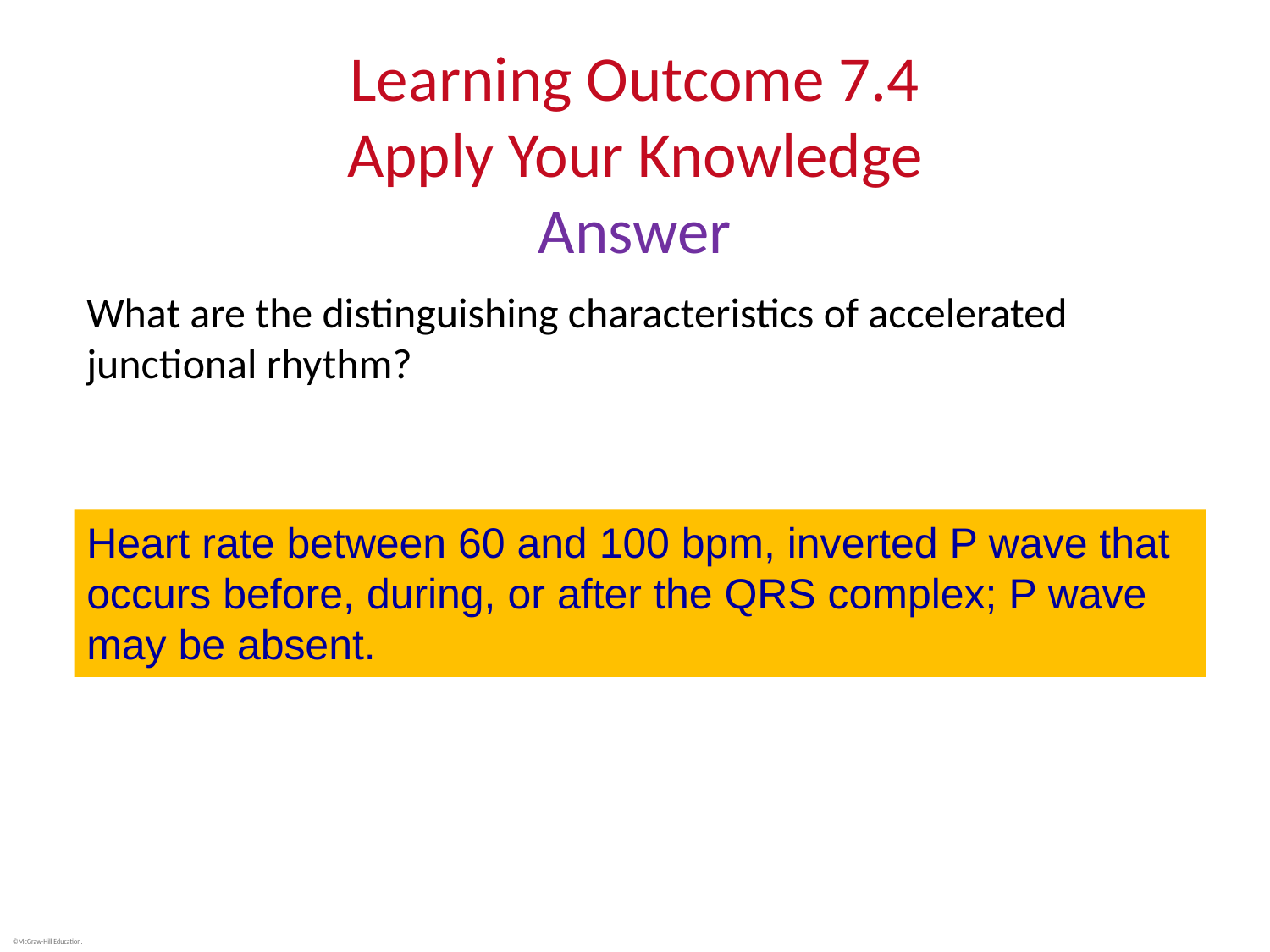

# Learning Outcome 7.4 Apply Your Knowledge Answer
What are the distinguishing characteristics of accelerated junctional rhythm?
Heart rate between 60 and 100 bpm, inverted P wave that occurs before, during, or after the QRS complex; P wave may be absent.